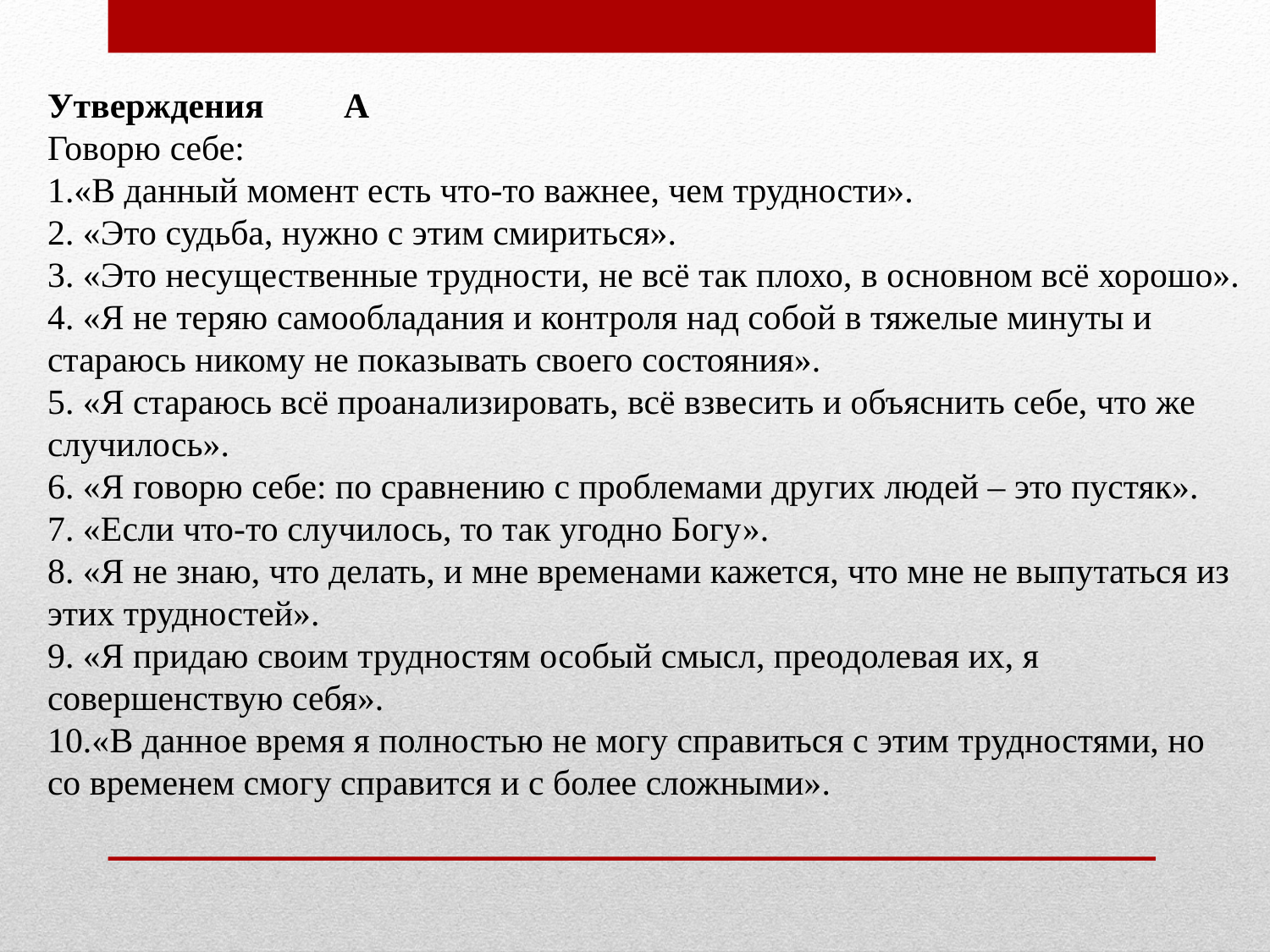

Утверждения         А
Говорю себе:
1.«В данный момент есть что-то важнее, чем трудности».
2. «Это судьба, нужно с этим смириться».
3. «Это несущественные трудности, не всё так плохо, в основном всё хорошо».
4. «Я не теряю самообладания и контроля над собой в тяжелые минуты и стараюсь никому не показывать своего состояния».
5. «Я стараюсь всё проанализировать, всё взвесить и объяснить себе, что же случилось».
6. «Я говорю себе: по сравнению с проблемами других людей – это пустяк».
7. «Если что-то случилось, то так угодно Богу».
8. «Я не знаю, что делать, и мне временами кажется, что мне не выпутаться из этих трудностей».
9. «Я придаю своим трудностям особый смысл, преодолевая их, я совершенствую себя».
10.«В данное время я полностью не могу справиться с этим трудностями, но со временем смогу справится и с более сложными».